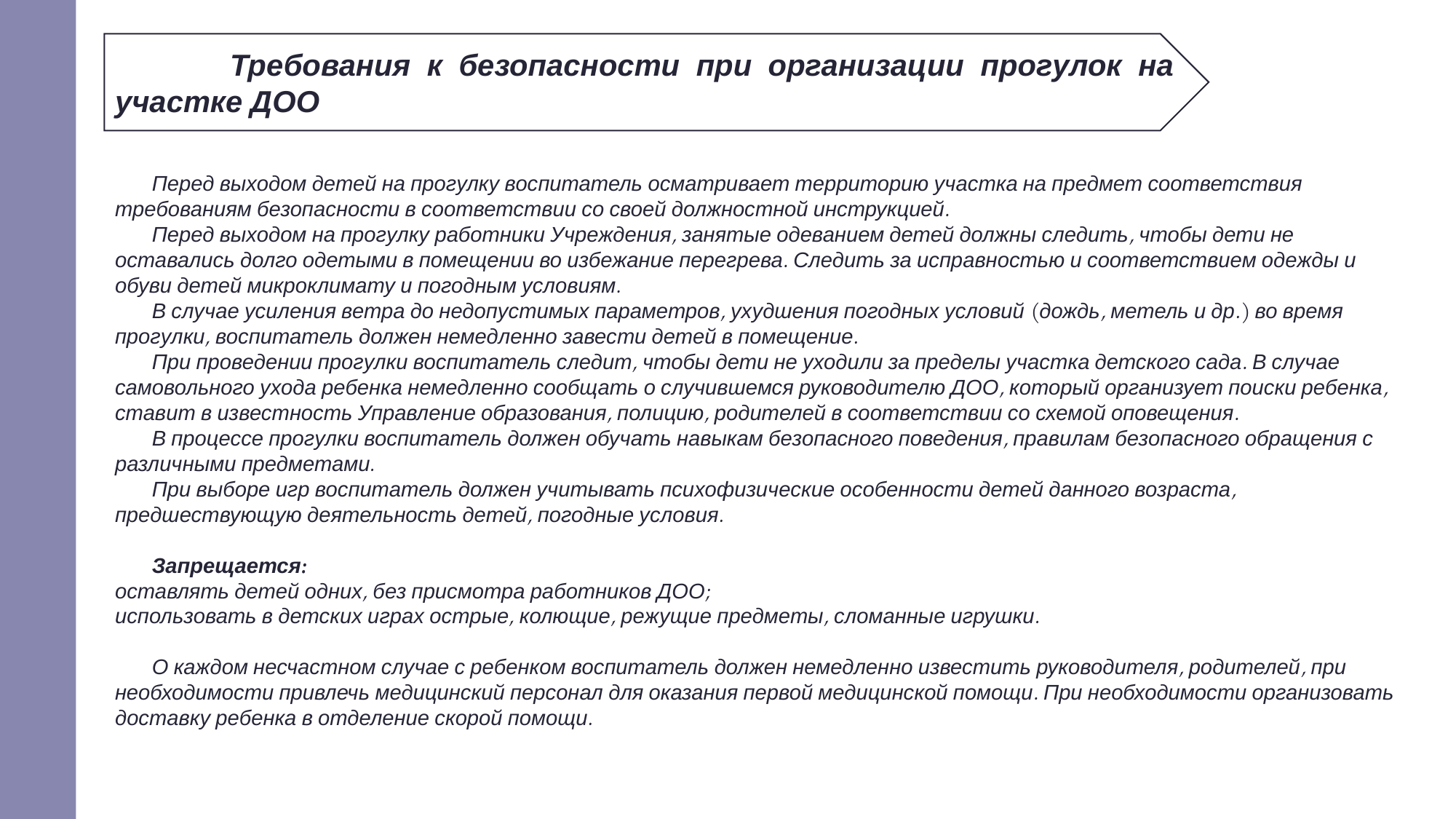

Требования к безопасности при организации прогулок на участке ДОО
       Перед выходом детей на прогулку воспитатель осматривает территорию участка на предмет соответствия требованиям безопасности в соответствии со своей должностной инструкцией.
       Перед выходом на прогулку работники Учреждения, занятые одеванием детей должны следить, чтобы дети не оставались долго одетыми в помещении во избежание перегрева. Следить за исправностью и соответствием одежды и обуви детей микроклимату и погодным условиям.
       В случае усиления ветра до недопустимых параметров, ухудшения погодных условий (дождь, метель и др.) во время прогулки, воспитатель должен немедленно завести детей в помещение.
       При проведении прогулки воспитатель следит, чтобы дети не уходили за пределы участка детского сада. В случае самовольного ухода ребенка немедленно сообщать о случившемся руководителю ДОО, который организует поиски ребенка, ставит в известность Управление образования, полицию, родителей в соответствии со схемой оповещения.
       В процессе прогулки воспитатель должен обучать навыкам безопасного поведения, правилам безопасного обращения с различными предметами.
       При выборе игр воспитатель должен учитывать психофизические особенности детей данного возраста, предшествующую деятельность детей, погодные условия.

       Запрещается:
оставлять детей одних, без присмотра работников ДОО;
использовать в детских играх острые, колющие, режущие предметы, сломанные игрушки.

       О каждом несчастном случае с ребенком воспитатель должен немедленно известить руководителя, родителей, при необходимости привлечь медицинский персонал для оказания первой медицинской помощи. При необходимости организовать доставку ребенка в отделение скорой помощи.